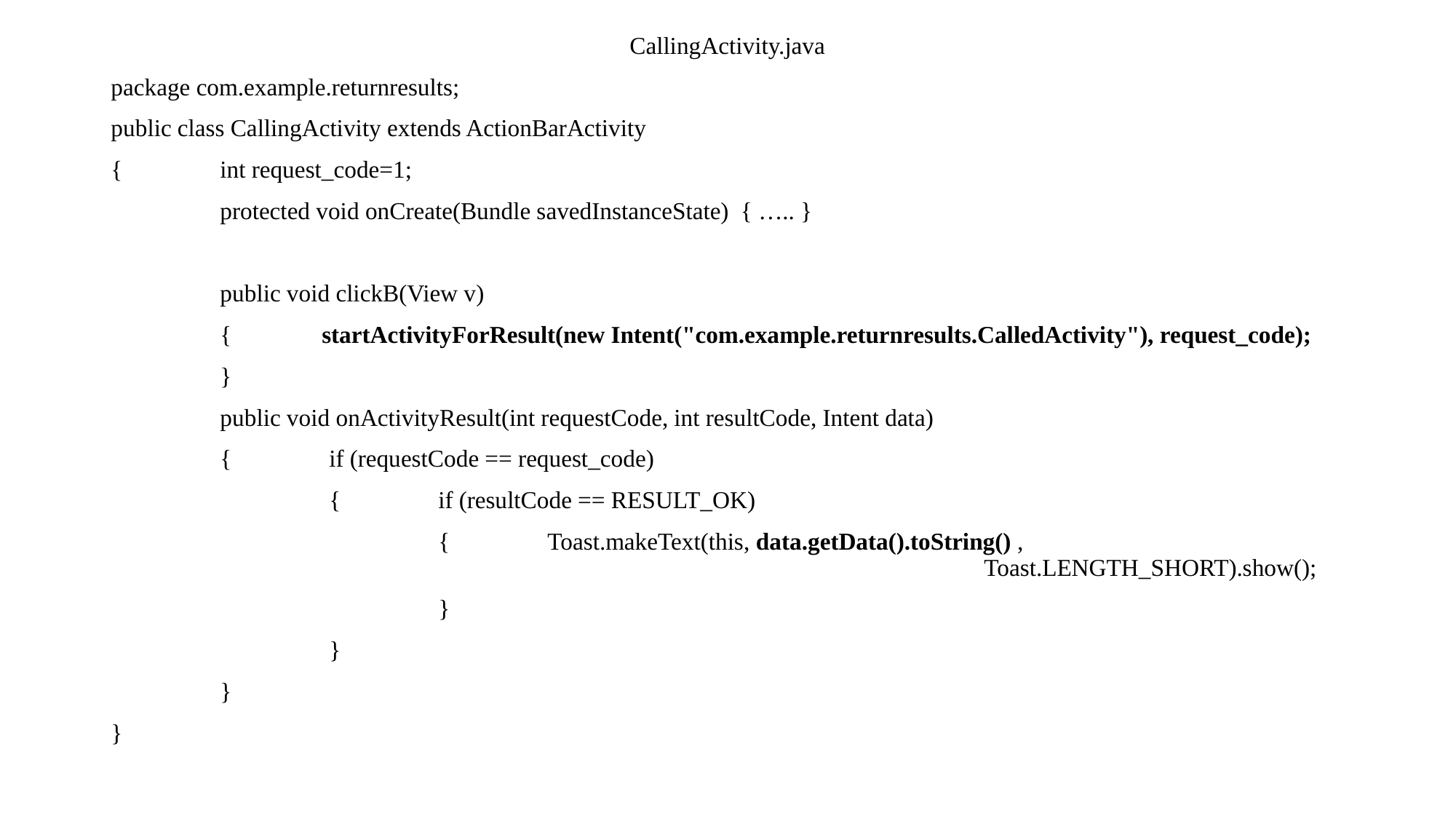

CallingActivity.java
package com.example.returnresults;
public class CallingActivity extends ActionBarActivity
{	int request_code=1;
	protected void onCreate(Bundle savedInstanceState)  { ….. }

	public void clickB(View v)
	{               startActivityForResult(new Intent("com.example.returnresults.CalledActivity"), request_code);
	}
	public void onActivityResult(int requestCode, int resultCode, Intent data)
	{	if (requestCode == request_code)
		{	if (resultCode == RESULT_OK)
			{	Toast.makeText(this, data.getData().toString() ,											Toast.LENGTH_SHORT).show();
			}
		}
	}
}